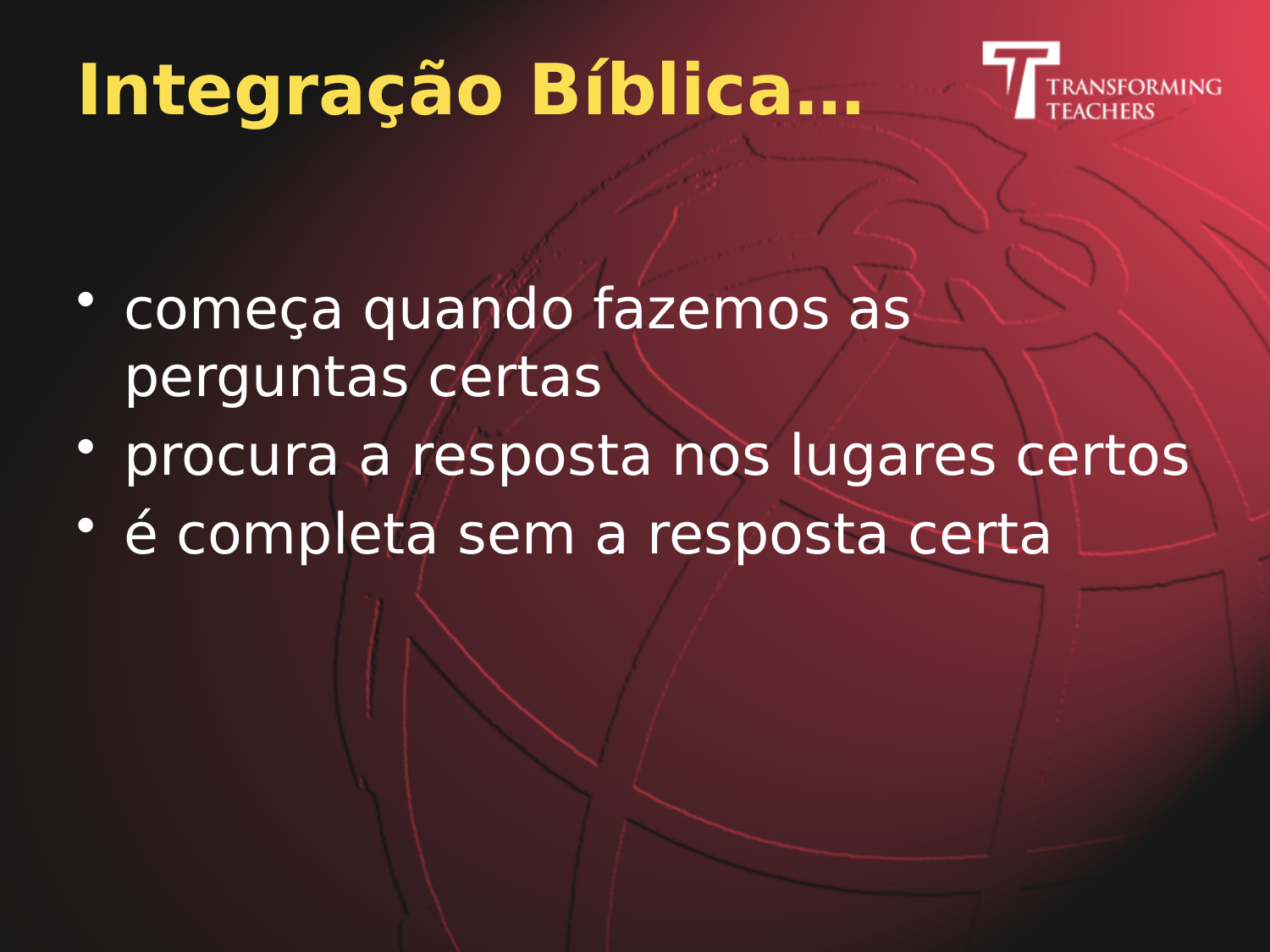

# Integração Bíblica…
começa quando fazemos as perguntas certas
procura a resposta nos lugares certos
é completa sem a resposta certa